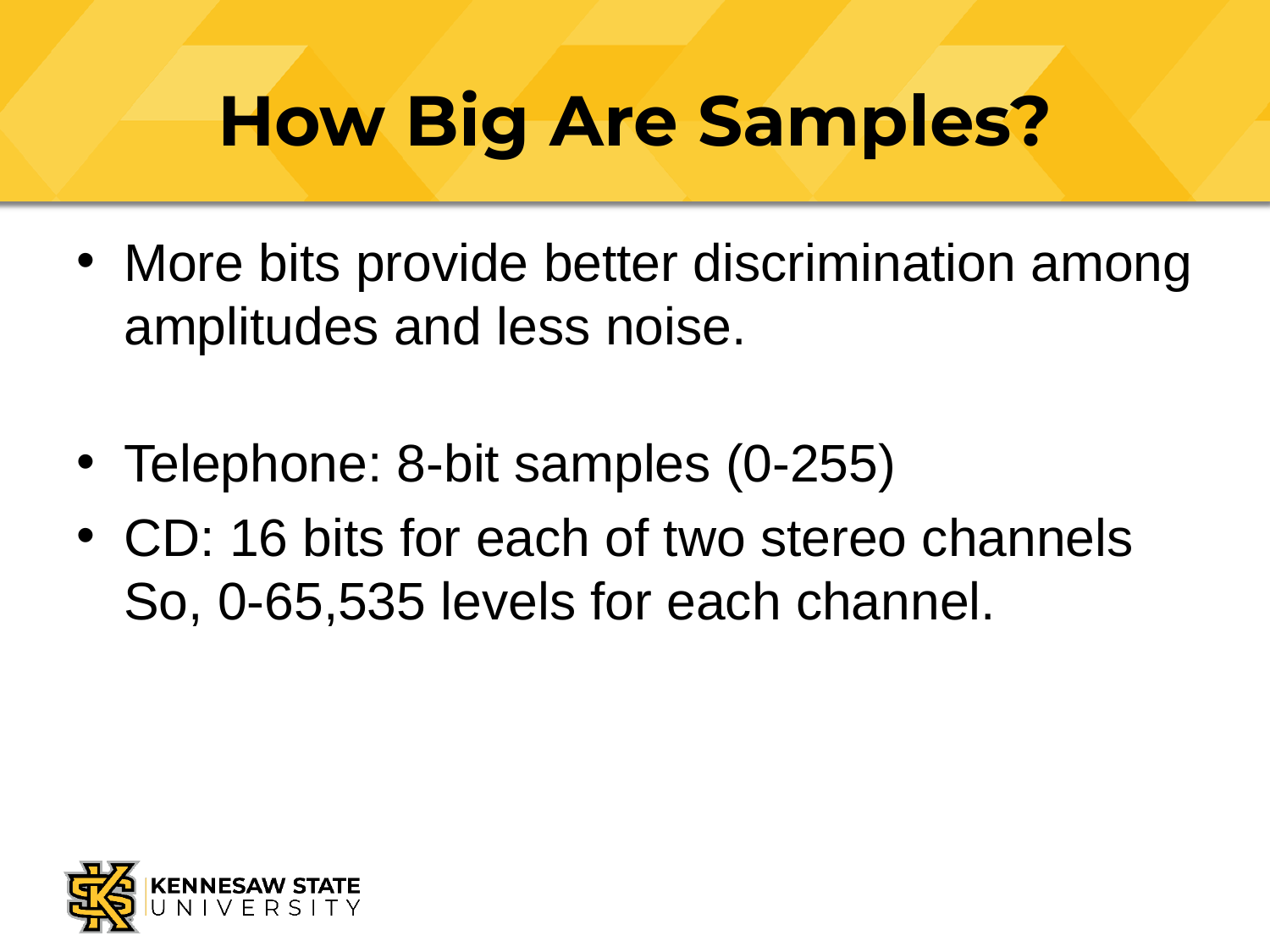

# How Big Are Samples?
More bits provide better discrimination among amplitudes and less noise.
Telephone: 8-bit samples (0-255)
CD: 16 bits for each of two stereo channels
So, 0-65,535 levels for each channel.